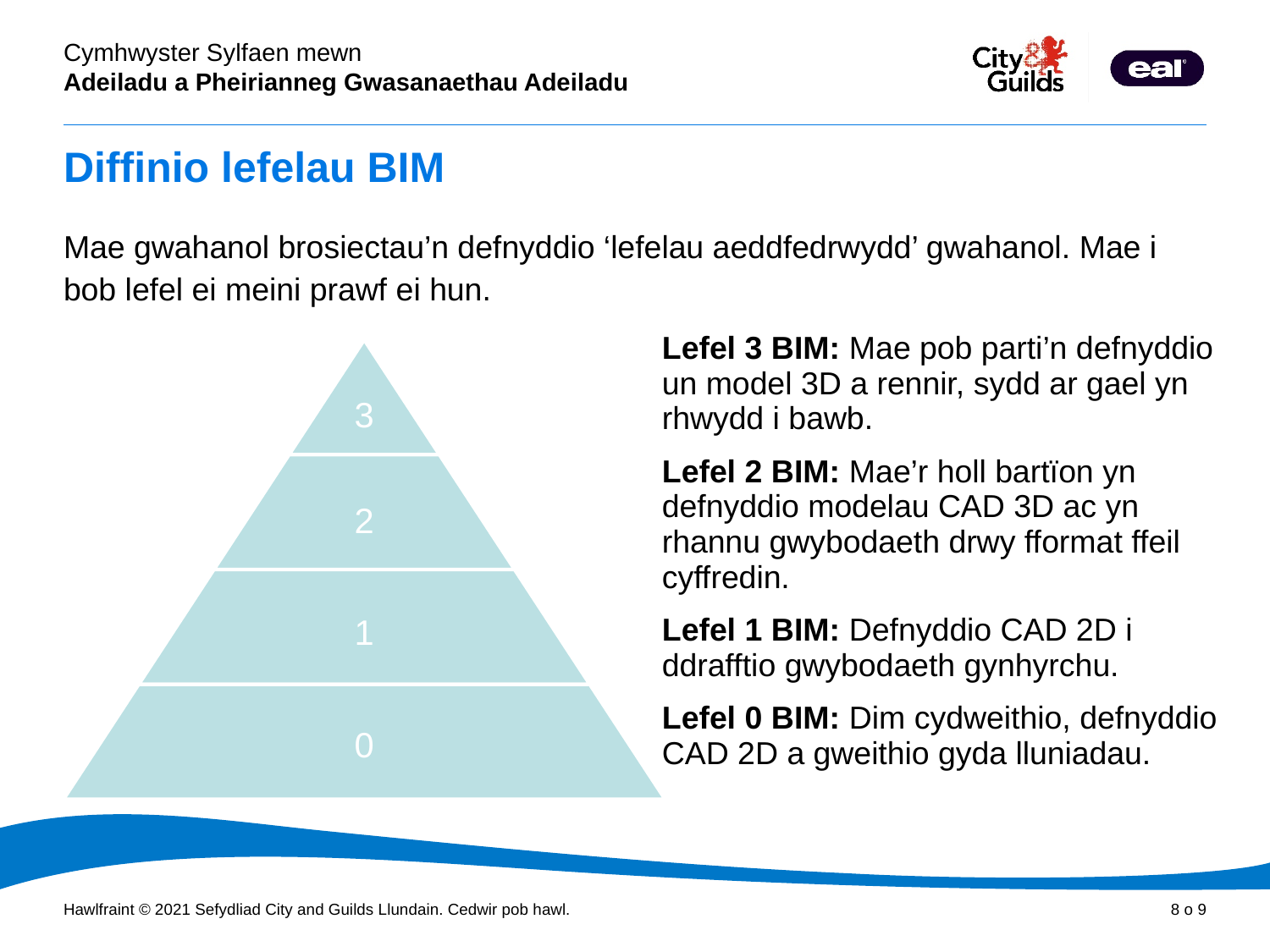

# Diffinio lefelau BIM
Mae gwahanol brosiectau’n defnyddio ‘lefelau aeddfedrwydd’ gwahanol. Mae i bob lefel ei meini prawf ei hun.

Lefel 3 BIM: Mae pob parti’n defnyddio un model 3D a rennir, sydd ar gael yn rhwydd i bawb.
Lefel 2 BIM: Mae’r holl bartïon yn defnyddio modelau CAD 3D ac yn rhannu gwybodaeth drwy fformat ffeil cyffredin.
Lefel 1 BIM: Defnyddio CAD 2D i ddrafftio gwybodaeth gynhyrchu.
Lefel 0 BIM: Dim cydweithio, defnyddio CAD 2D a gweithio gyda lluniadau.
3
2
1
0